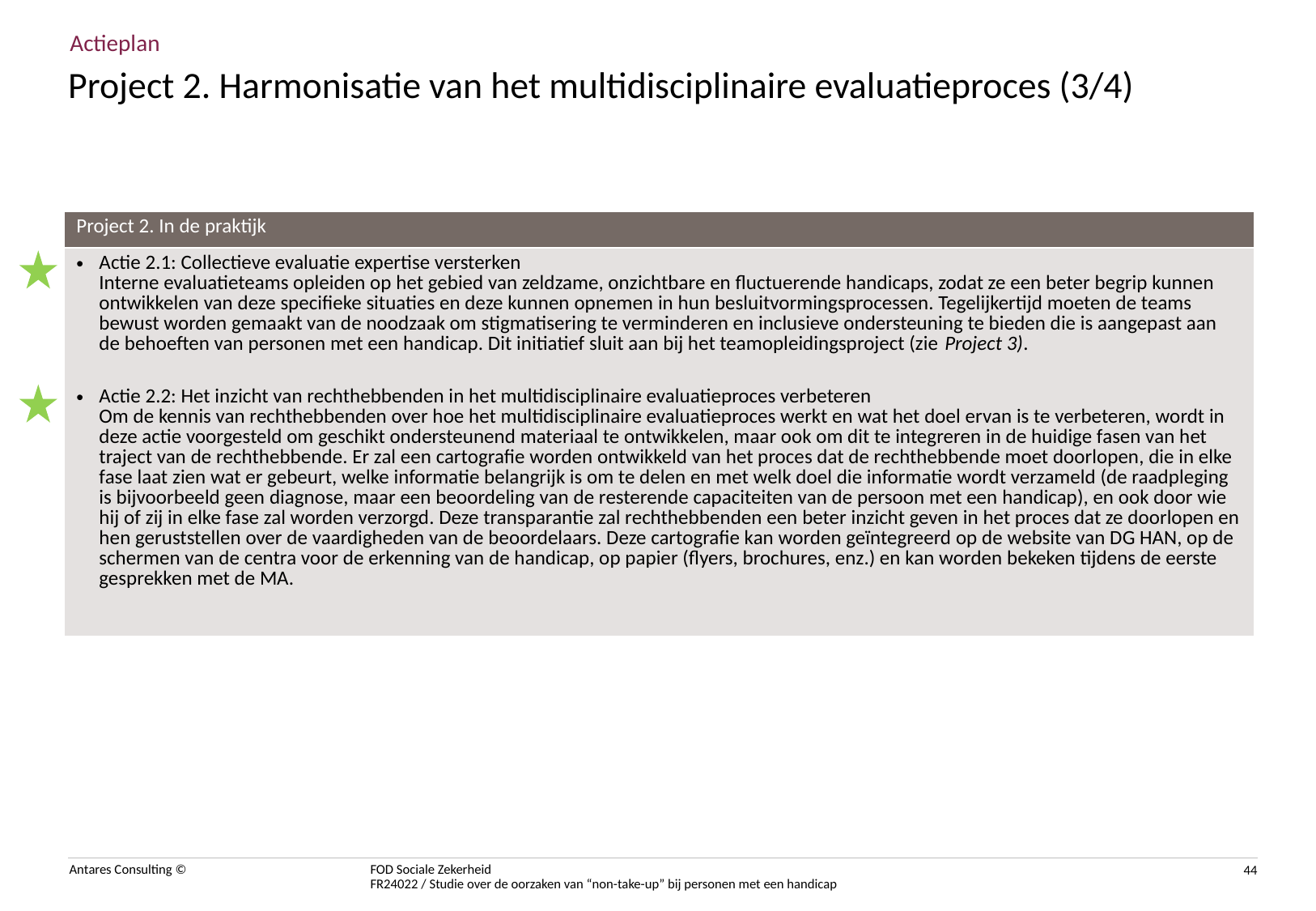

Actieplan
# Project 2. Harmonisatie van het multidisciplinaire evaluatieproces (3/4)
| Project 2. In de praktijk |
| --- |
| Actie 2.1: Collectieve evaluatie expertise versterken Interne evaluatieteams opleiden op het gebied van zeldzame, onzichtbare en fluctuerende handicaps, zodat ze een beter begrip kunnen ontwikkelen van deze specifieke situaties en deze kunnen opnemen in hun besluitvormingsprocessen. Tegelijkertijd moeten de teams bewust worden gemaakt van de noodzaak om stigmatisering te verminderen en inclusieve ondersteuning te bieden die is aangepast aan de behoeften van personen met een handicap. Dit initiatief sluit aan bij het teamopleidingsproject (zie Project 3). |
| Actie 2.2: Het inzicht van rechthebbenden in het multidisciplinaire evaluatieproces verbeteren Om de kennis van rechthebbenden over hoe het multidisciplinaire evaluatieproces werkt en wat het doel ervan is te verbeteren, wordt in deze actie voorgesteld om geschikt ondersteunend materiaal te ontwikkelen, maar ook om dit te integreren in de huidige fasen van het traject van de rechthebbende. Er zal een cartografie worden ontwikkeld van het proces dat de rechthebbende moet doorlopen, die in elke fase laat zien wat er gebeurt, welke informatie belangrijk is om te delen en met welk doel die informatie wordt verzameld (de raadpleging is bijvoorbeeld geen diagnose, maar een beoordeling van de resterende capaciteiten van de persoon met een handicap), en ook door wie hij of zij in elke fase zal worden verzorgd. Deze transparantie zal rechthebbenden een beter inzicht geven in het proces dat ze doorlopen en hen geruststellen over de vaardigheden van de beoordelaars. Deze cartografie kan worden geïntegreerd op de website van DG HAN, op de schermen van de centra voor de erkenning van de handicap, op papier (flyers, brochures, enz.) en kan worden bekeken tijdens de eerste gesprekken met de MA. |